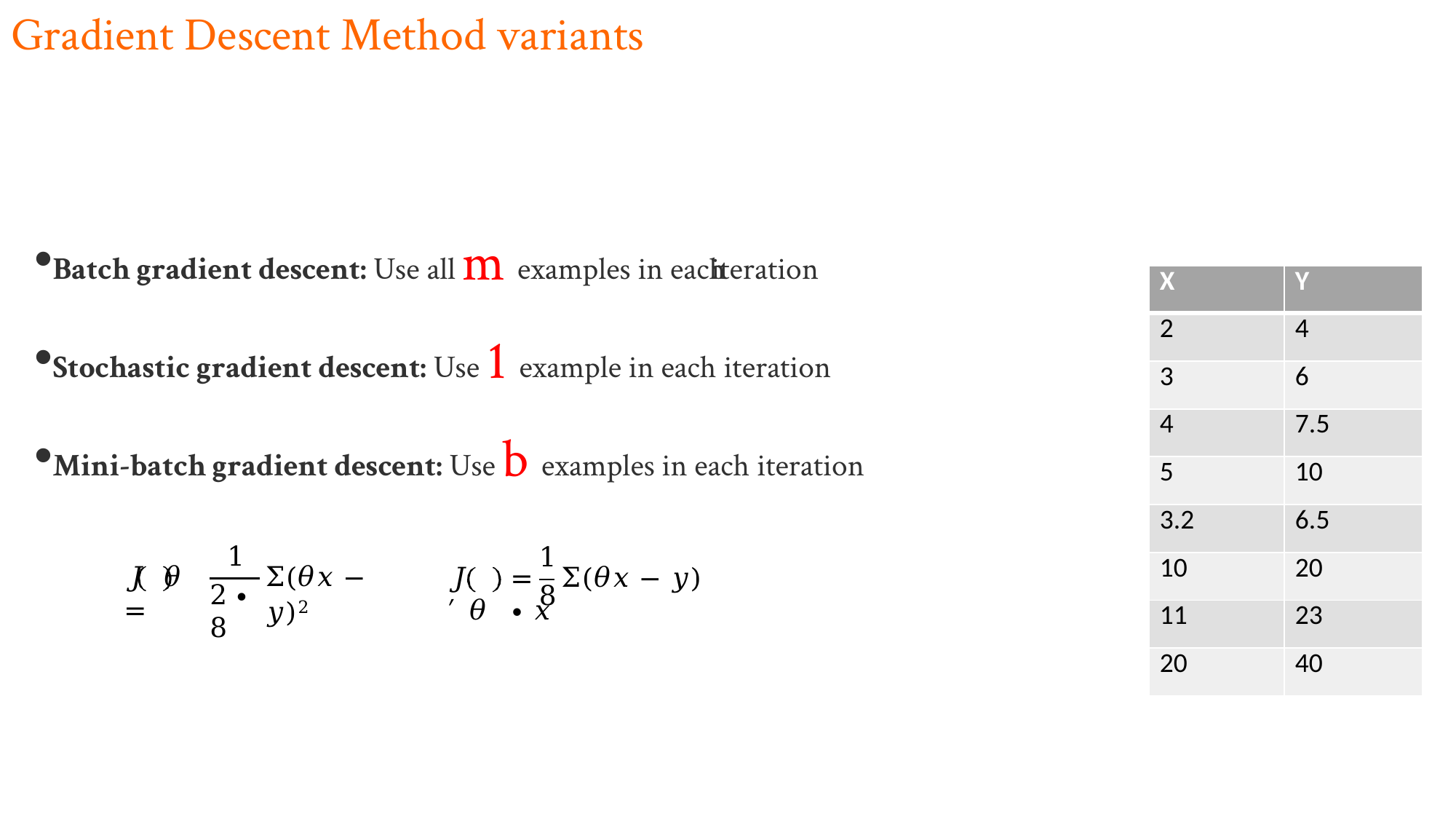

# Gradient Descent Method variants
Batch gradient descent: Use all m examples in each              iteration
Stochastic gradient descent: Use 1 example in each iteration
Mini-batch gradient descent: Use b examples in each iteration
| X | Y |
| --- | --- |
| 2 | 4 |
| 3 | 6 |
| 4 | 7.5 |
| 5 | 10 |
| 3.2 | 6.5 |
| 10 | 20 |
| 11 | 23 |
| 20 | 40 |
1
1
𝐽  𝜃	=
Σ(𝜃𝑥 − 𝑦)2
𝐽′ 𝜃
=	Σ(𝜃𝑥 − 𝑦) ∙ 𝑥

2 ∙ 8
8